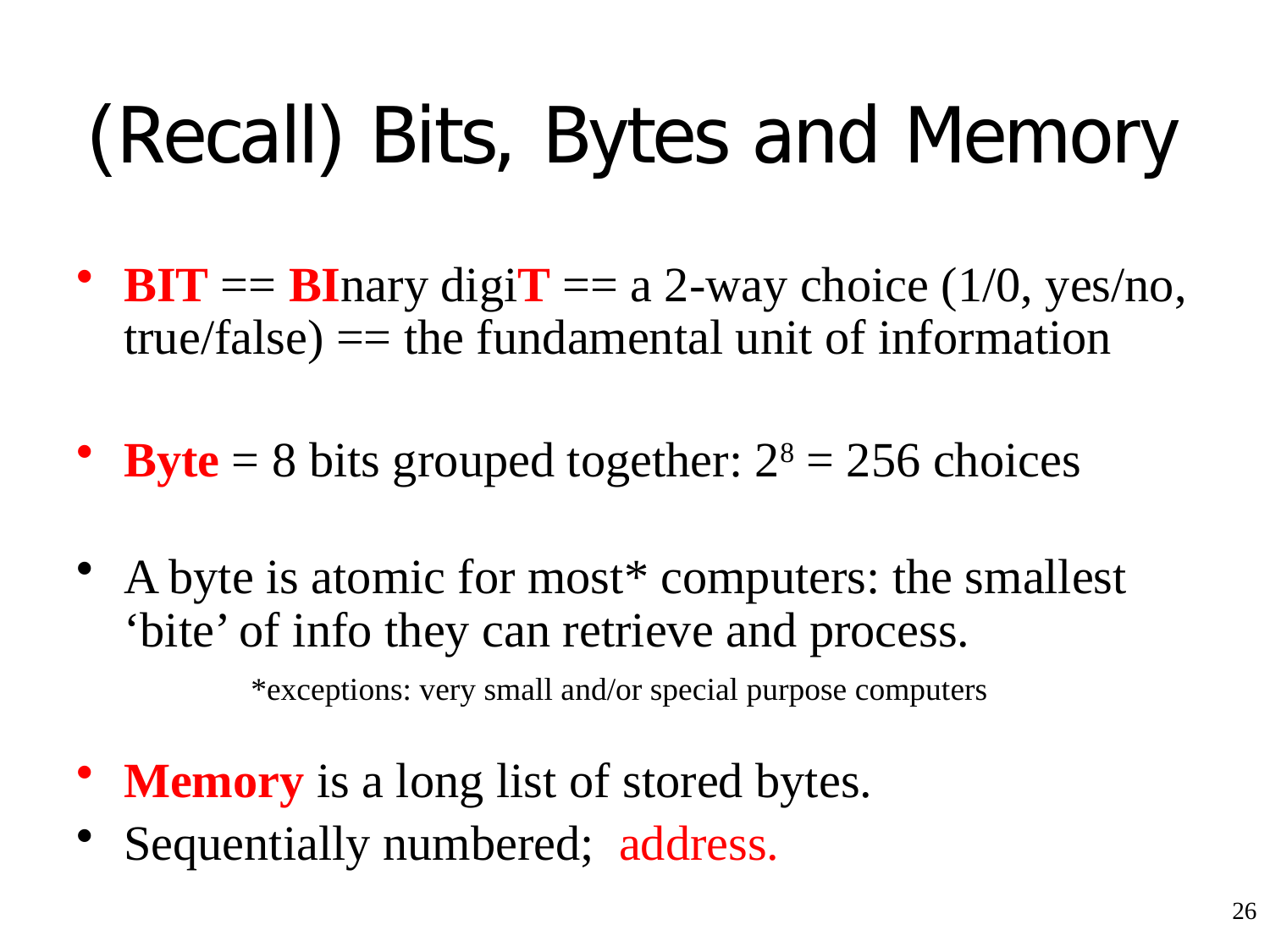

# (Recall) Bits, Bytes and Memory
BIT == BInary digiT == a 2-way choice (1/0, yes/no, true/false) == the fundamental unit of information
Byte = 8 bits grouped together: 28 = 256 choices
A byte is atomic for most* computers: the smallest ‘bite’ of info they can retrieve and process.			*exceptions: very small and/or special purpose computers
Memory is a long list of stored bytes.
Sequentially numbered;  address.
26